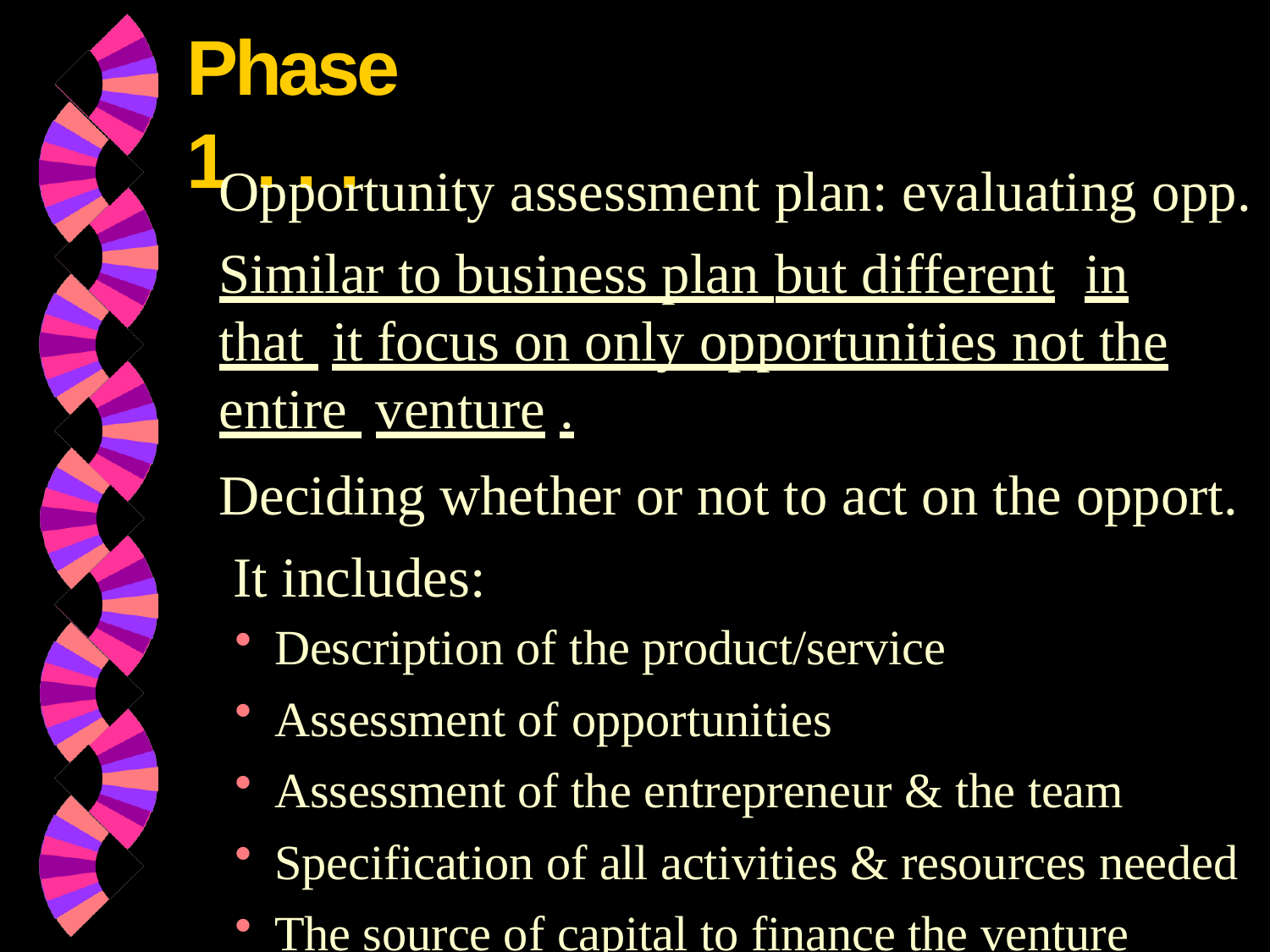

# Phase 1 . . .
Opportunity assessment plan: evaluating opp.
Similar to business plan but different	in that  it focus on only opportunities not the entire  venture .
Deciding whether or not to act on the opport.  It includes:
Description of the product/service
Assessment of opportunities
Assessment of the entrepreneur & the team
Specification of all activities & resources needed
The source of capital to finance the venture